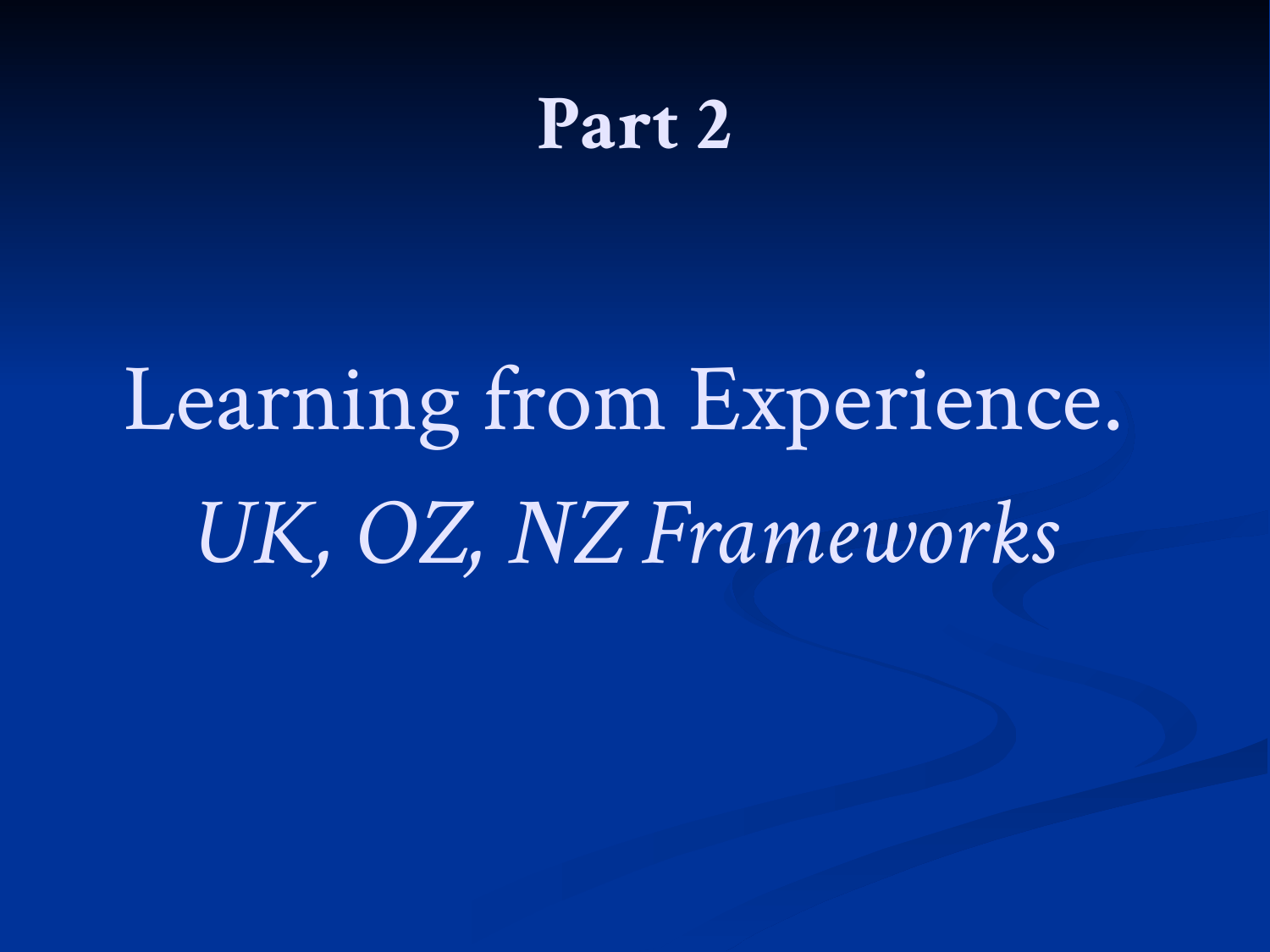

# Part 2
Learning from Experience.
UK, OZ, NZ Frameworks